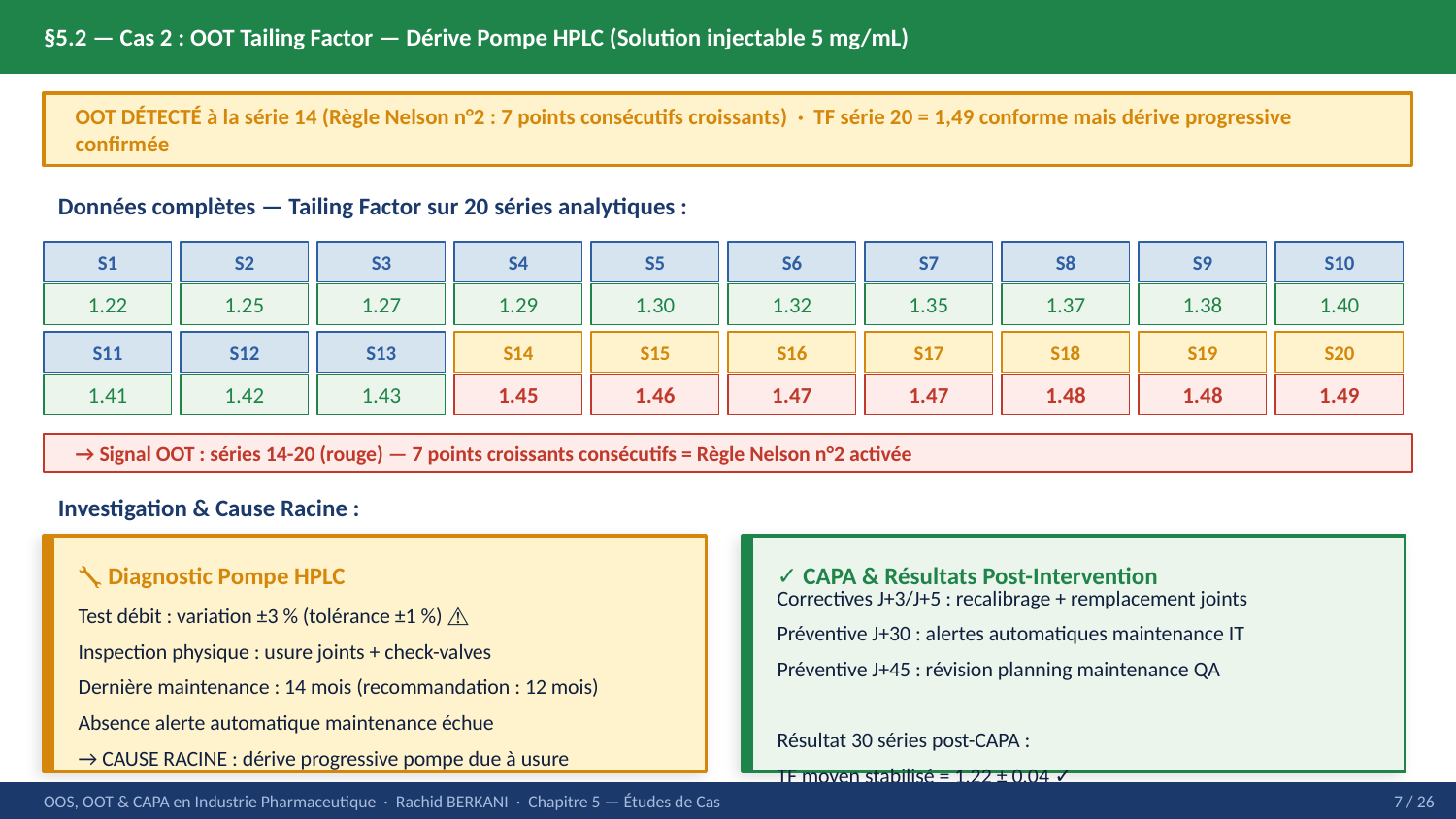

§5.2 — Cas 2 : OOT Tailing Factor — Dérive Pompe HPLC (Solution injectable 5 mg/mL)

OOT DÉTECTÉ à la série 14 (Règle Nelson n°2 : 7 points consécutifs croissants)  ·  TF série 20 = 1,49 conforme mais dérive progressive confirmée
Données complètes — Tailing Factor sur 20 séries analytiques :

S1

S2

S3

S4

S5

S6

S7

S8

S9

S10

1.22

1.25

1.27

1.29

1.30

1.32

1.35

1.37

1.38

1.40

S11

S12

S13

S14

S15

S16

S17

S18

S19

S20

1.41

1.42

1.43

1.45

1.46

1.47

1.47

1.48

1.48

1.49

→ Signal OOT : séries 14-20 (rouge) — 7 points croissants consécutifs = Règle Nelson n°2 activée
Investigation & Cause Racine :

🔧 Diagnostic Pompe HPLC
✓ CAPA & Résultats Post-Intervention
Test débit : variation ±3 % (tolérance ±1 %) ⚠
Inspection physique : usure joints + check-valves
Dernière maintenance : 14 mois (recommandation : 12 mois)
Absence alerte automatique maintenance échue
→ CAUSE RACINE : dérive progressive pompe due à usure
Correctives J+3/J+5 : recalibrage + remplacement joints
Préventive J+30 : alertes automatiques maintenance IT
Préventive J+45 : révision planning maintenance QA

Résultat 30 séries post-CAPA :
TF moyen stabilisé = 1,22 ± 0,04 ✓

OOS, OOT & CAPA en Industrie Pharmaceutique  ·  Rachid BERKANI  ·  Chapitre 5 — Études de Cas
7 / 26